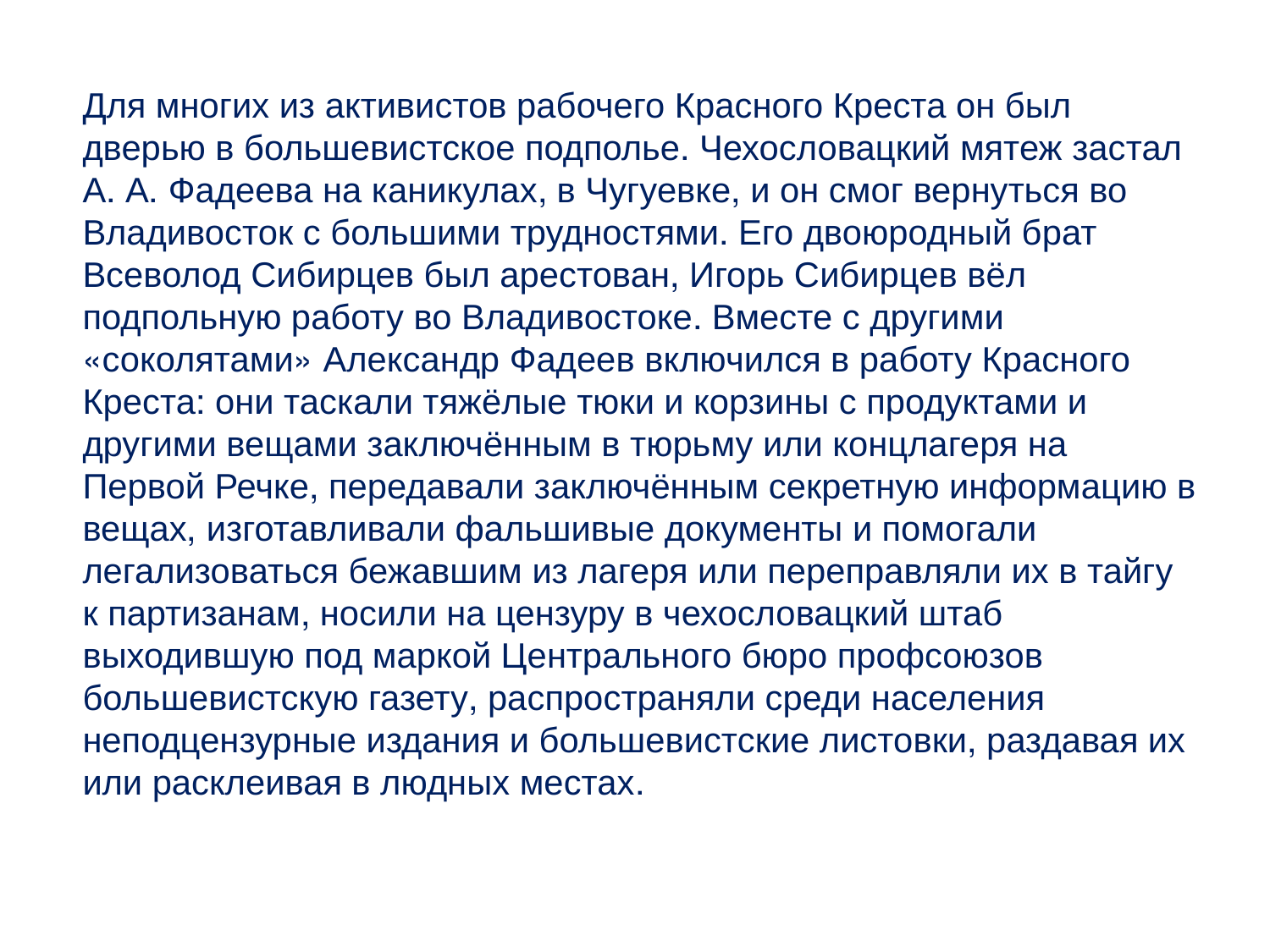

Для многих из активистов рабочего Красного Креста он был дверью в большевистское подполье. Чехословацкий мятеж застал А. А. Фадеева на каникулах, в Чугуевке, и он смог вернуться во Владивосток с большими трудностями. Его двоюродный брат Всеволод Сибирцев был арестован, Игорь Сибирцев вёл подпольную работу во Владивостоке. Вместе с другими «соколятами» Александр Фадеев включился в работу Красного Креста: они таскали тяжёлые тюки и корзины с продуктами и другими вещами заключённым в тюрьму или концлагеря на Первой Речке, передавали заключённым секретную информацию в вещах, изготавливали фальшивые документы и помогали легализоваться бежавшим из лагеря или переправляли их в тайгу к партизанам, носили на цензуру в чехословацкий штаб выходившую под маркой Центрального бюро профсоюзов большевистскую газету, распространяли среди населения неподцензурные издания и большевистские листовки, раздавая их или расклеивая в людных местах.